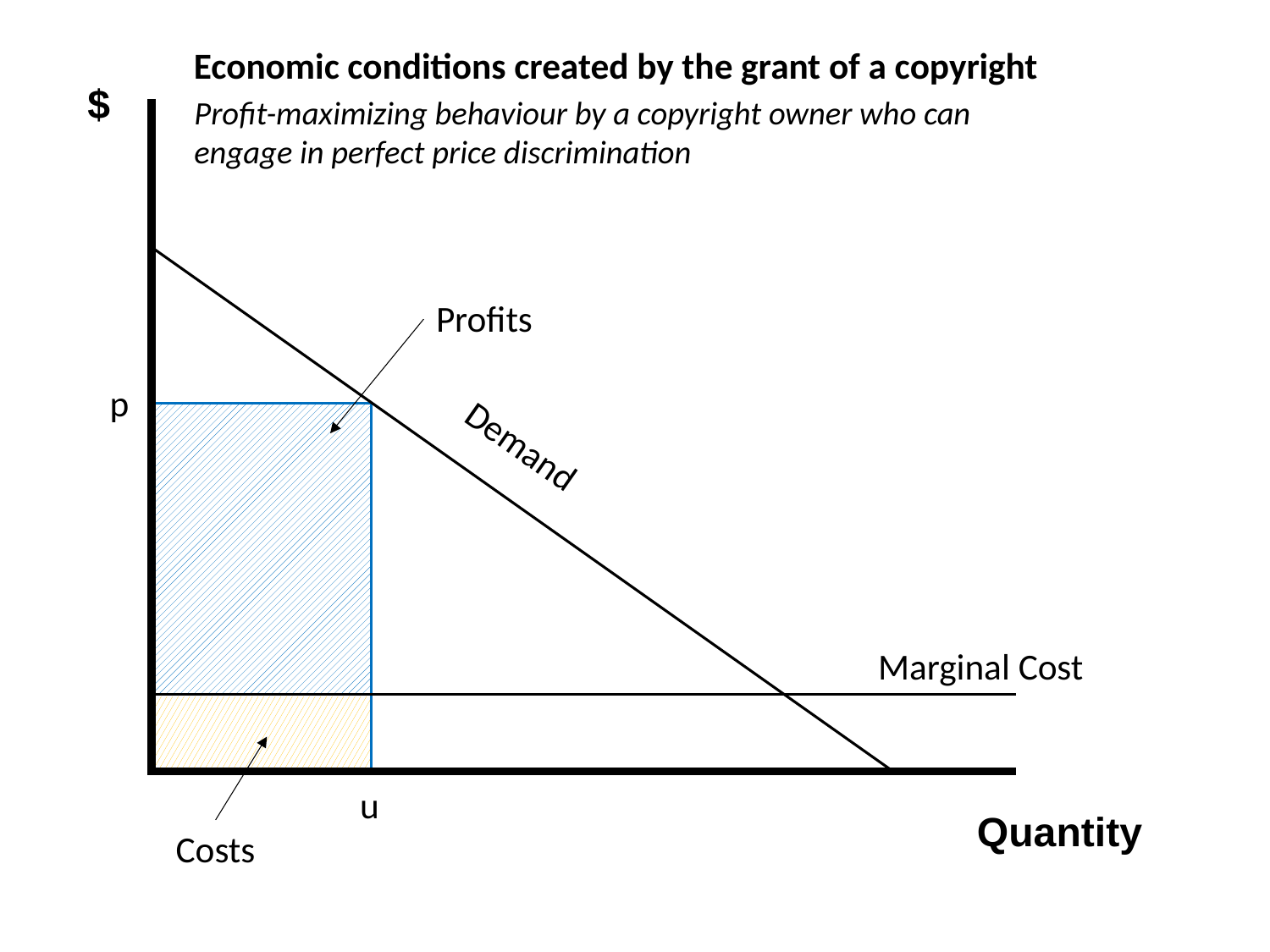

Economic conditions created by the grant of a copyright
$
Profit-maximizing behaviour by a copyright owner who can engage in perfect price discrimination
Profits
p

Demand
Marginal Cost

u
Quantity
Costs